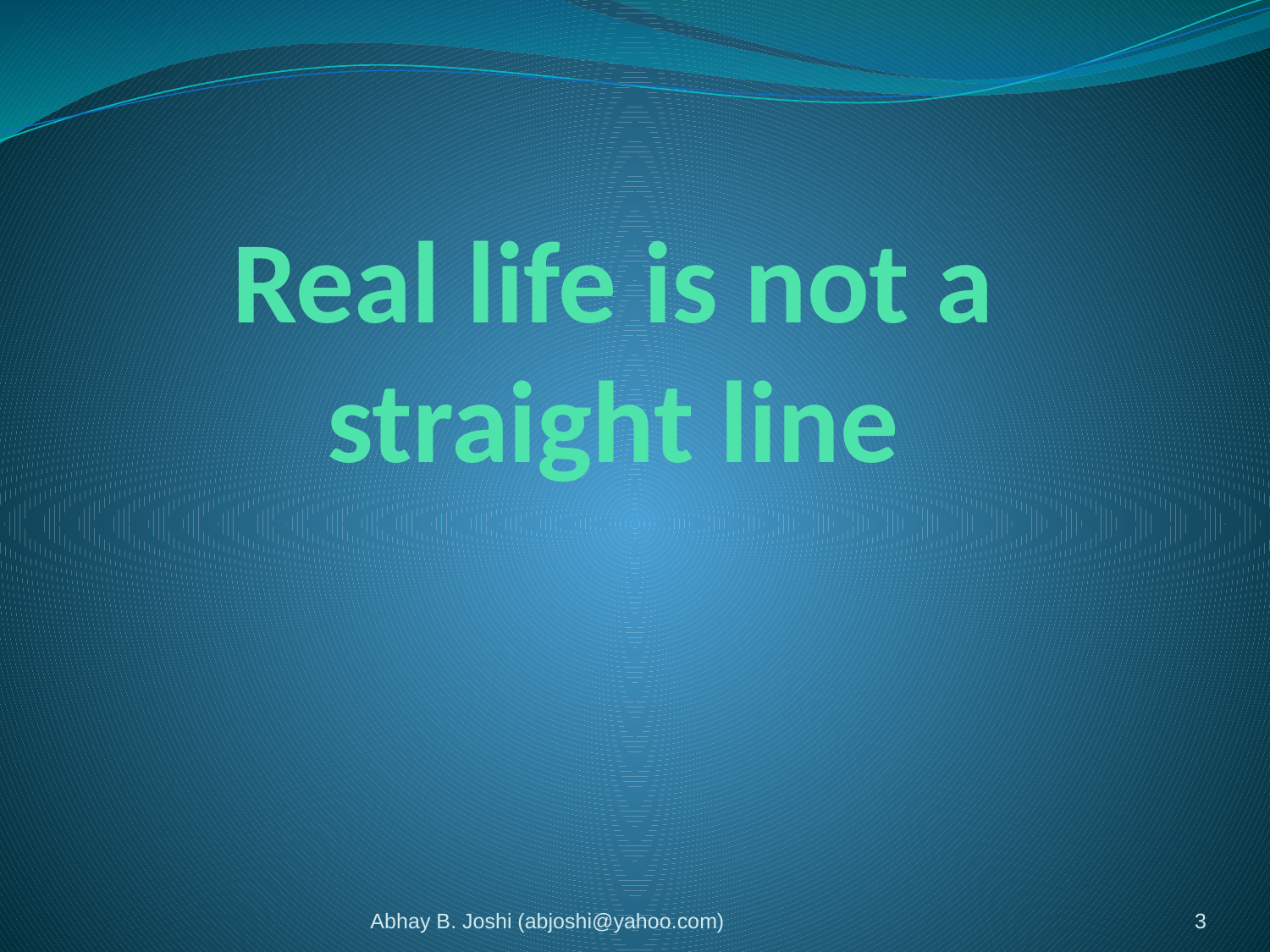

# Real life is not a straight line

Abhay B. Joshi (abjoshi@yahoo.com)
3